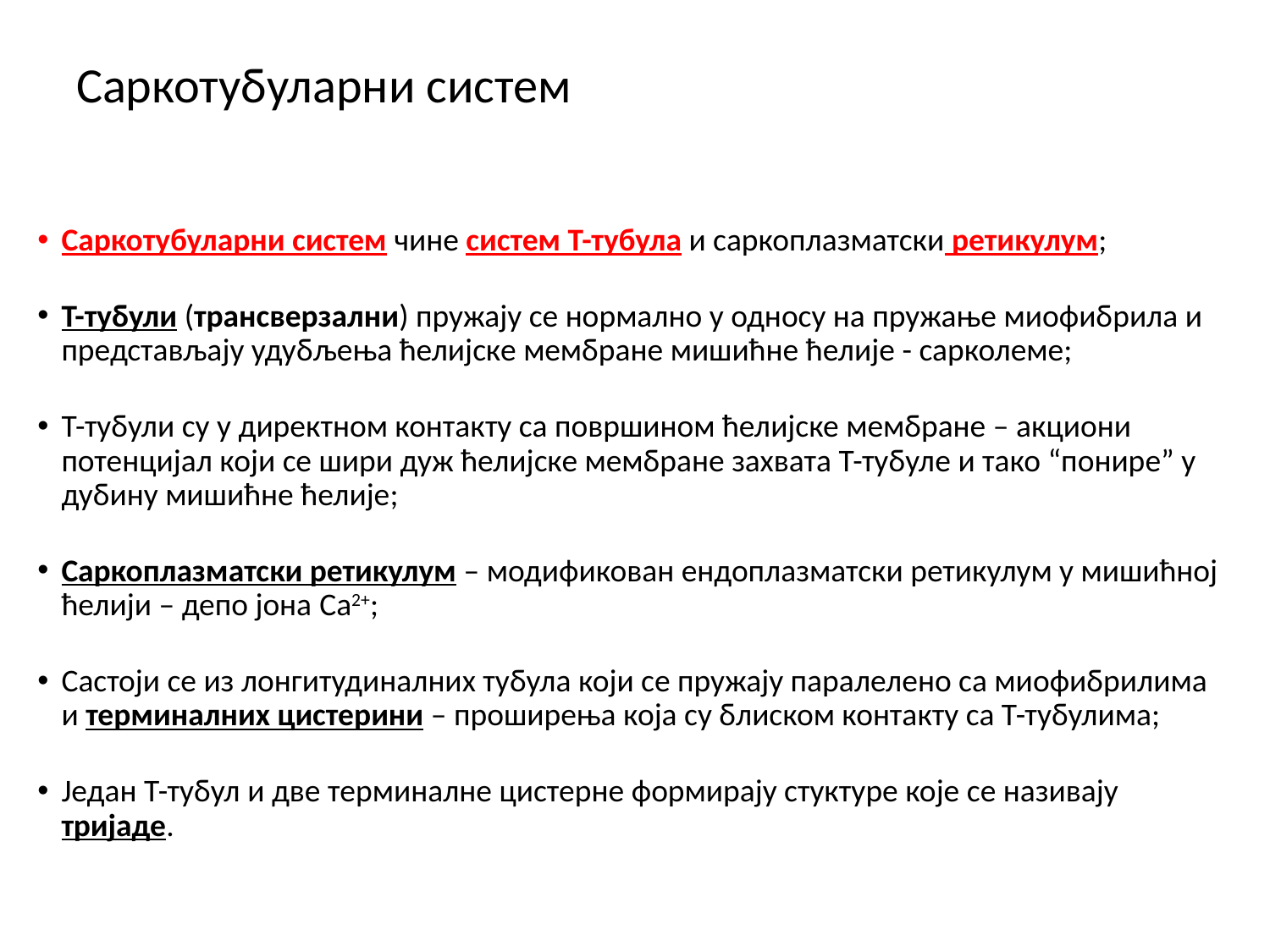

# Саркотубуларни систем

Саркотубуларни систем чине систем Т-тубула и саркоплазматски ретикулум;

T-тубули (трансверзални) пружају се нормално у односу на пружање миофибрила и представљају удубљења ћелијске мембране мишићне ћелије - сарколеме;

Т-тубули су у директном контакту са површином ћелијске мембране – акциони потенцијал који се шири дуж ћелијске мембране захвата Т-тубуле и тако “понире” у дубину мишићне ћелије;

Саркоплазматски ретикулум – модификован ендоплазматски ретикулум у мишићној ћелији – депо јона Ca2+;

Састоји се из лонгитудиналних тубула који се пружају паралелено са миофибрилима и терминалних цистерини – проширења која су блиском контакту са Т-тубулима;

Један Т-тубул и две терминалне цистерне формирају стуктуре које се називају тријаде.